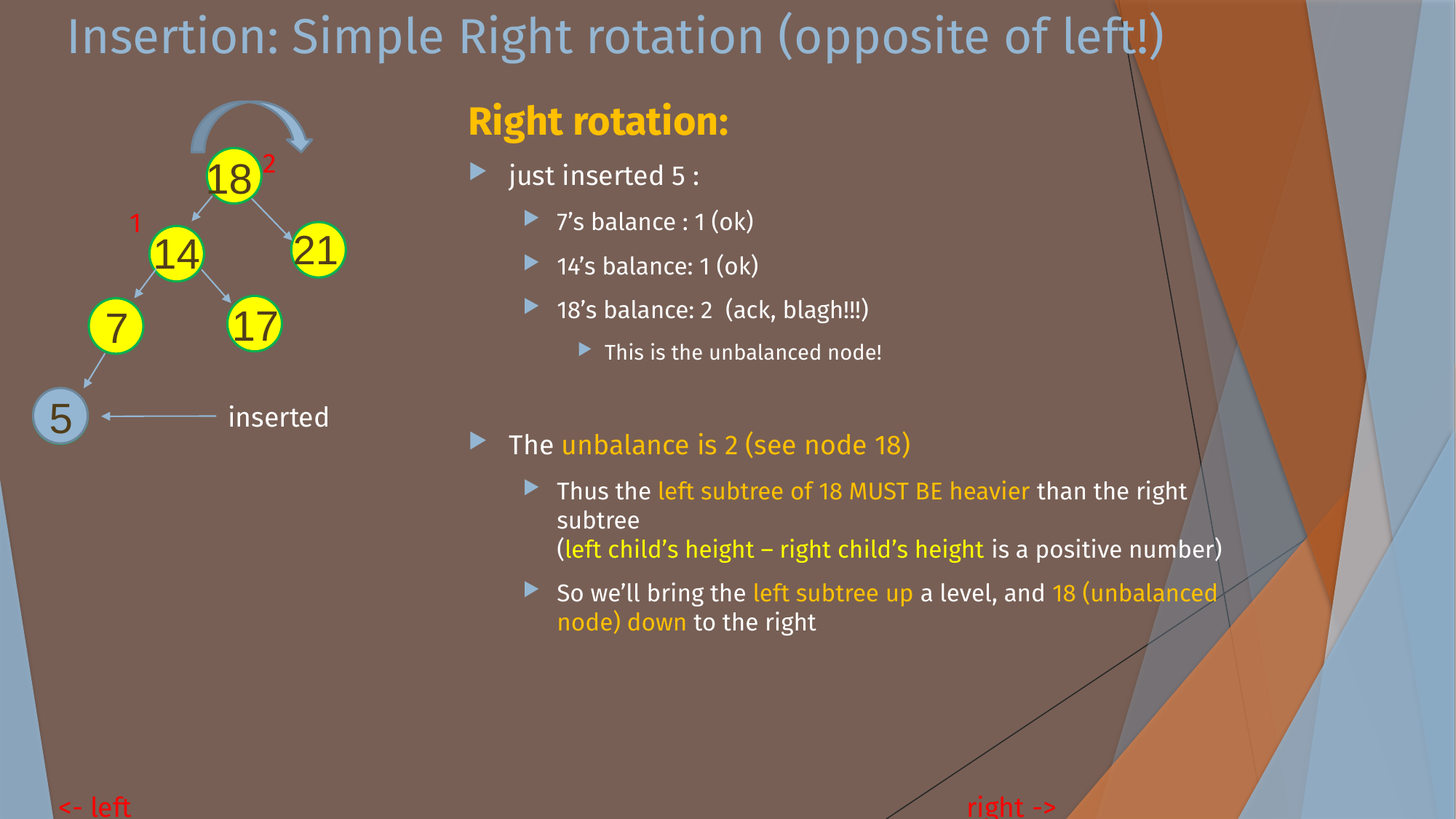

# Insertion: Simple Right rotation (opposite of left!)
Right rotation:
just inserted 5 :
7’s balance : 1 (ok)
14’s balance: 1 (ok)
18’s balance: 2  (ack, blagh!!!)
This is the unbalanced node!

The unbalance is 2 (see node 18)
Thus the left subtree of 18 MUST BE heavier than the right subtree
(left child’s height – right child’s height is a positive number)
So we’ll bring the left subtree up a level, and 18 (unbalanced node) down to the right

2
18

1
21
14

17
7

 5

inserted
<- left                                                                                                                   right ->